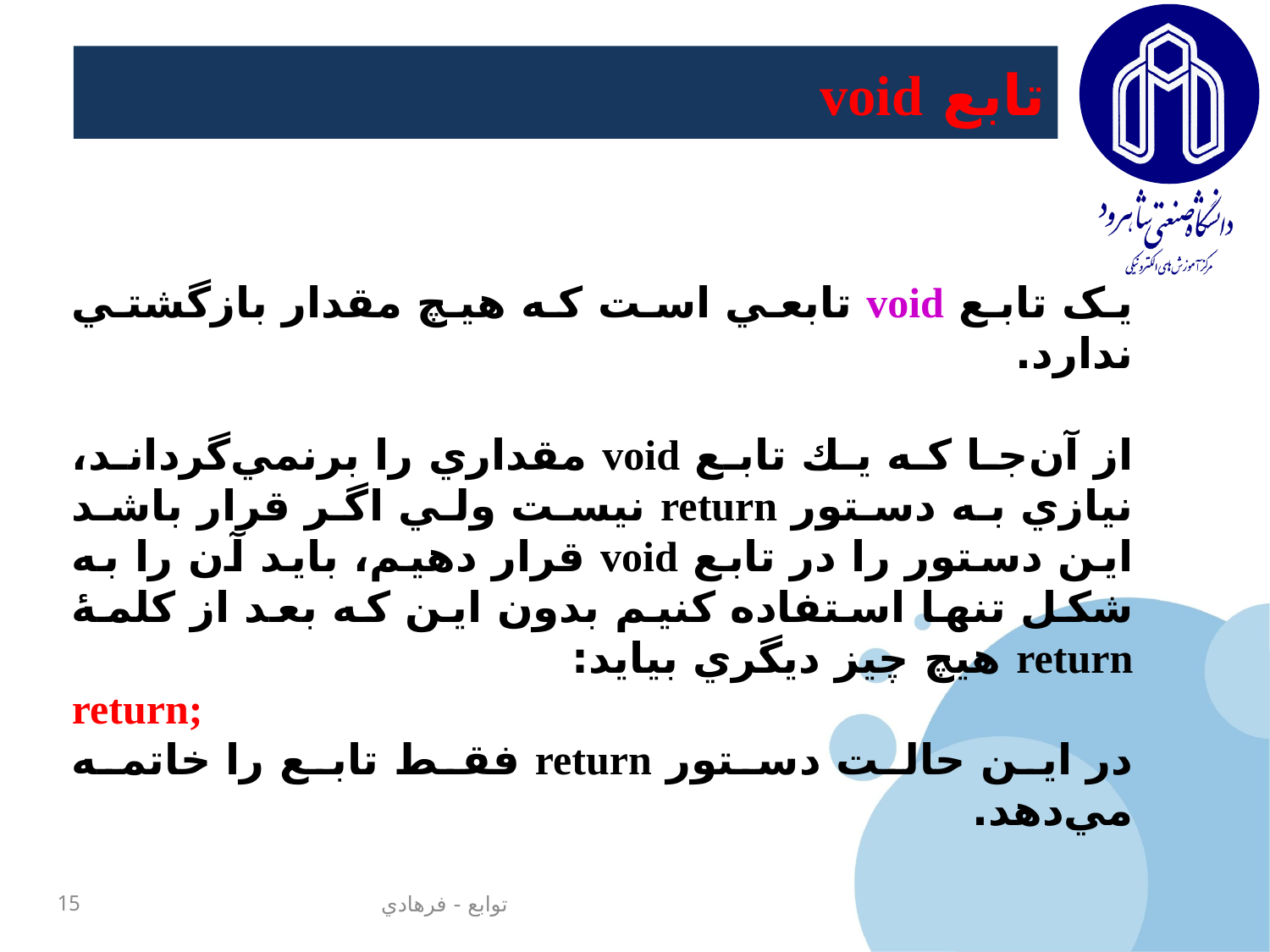

# تابع void
يک تابع void تابعي است که هيچ مقدار بازگشتي ندارد.

از آن‌جا كه يك تابع void مقداري را برنمي‌گرداند، نيازي به دستور return نيست ولي اگر قرار باشد اين دستور را در تابع void قرار دهيم، بايد آن را به شکل تنها استفاده کنيم بدون اين که بعد از کلمۀ return هيچ چيز ديگري بيايد:
return;
در اين حالت دستور return فقط تابع را خاتمه مي‌دهد.

15
توابع - فرهادي